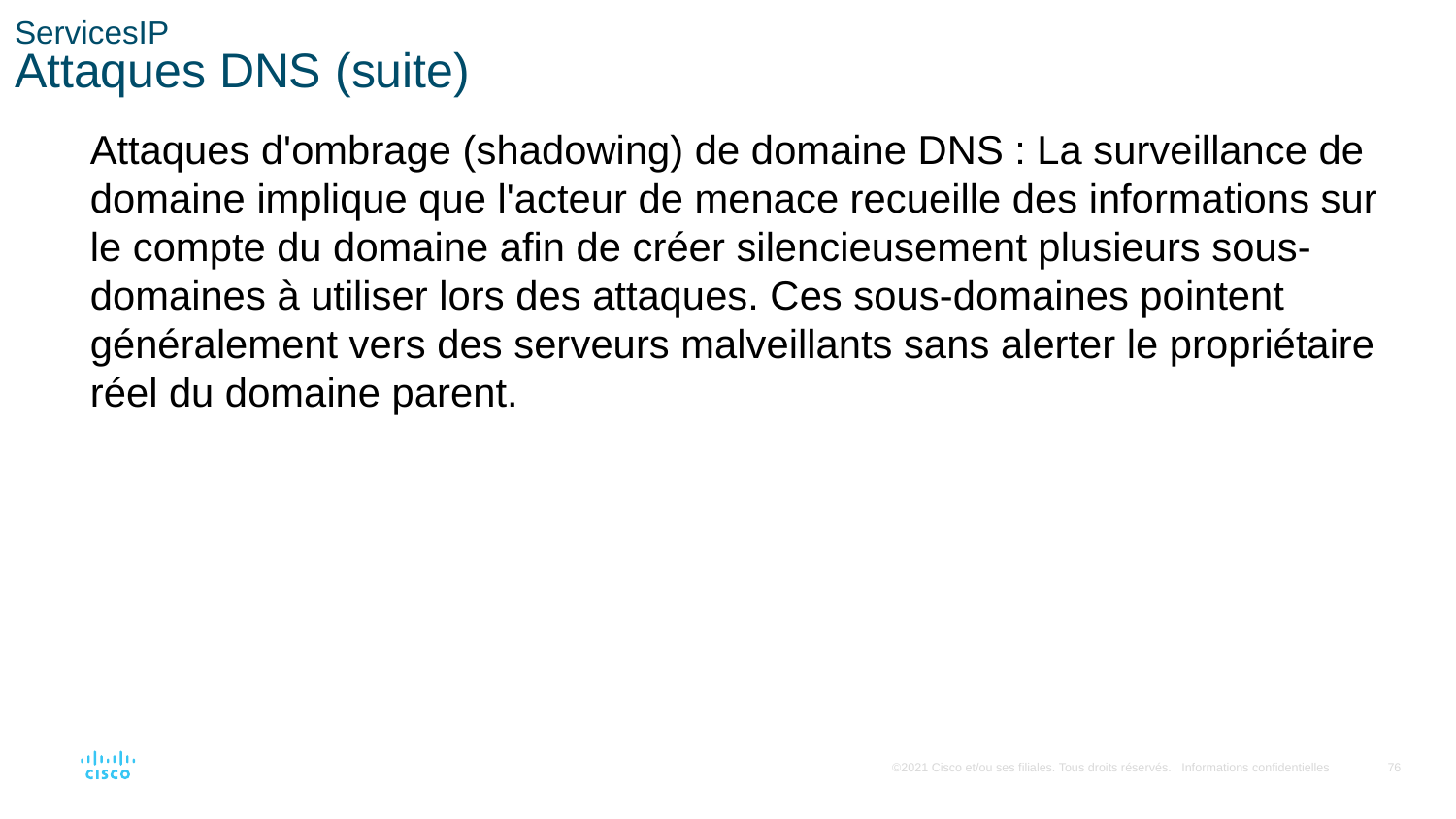

# ServicesIP Attaques DNS (suite)
Attaques d'ombrage (shadowing) de domaine DNS : La surveillance de domaine implique que l'acteur de menace recueille des informations sur le compte du domaine afin de créer silencieusement plusieurs sous-domaines à utiliser lors des attaques. Ces sous-domaines pointent généralement vers des serveurs malveillants sans alerter le propriétaire réel du domaine parent.